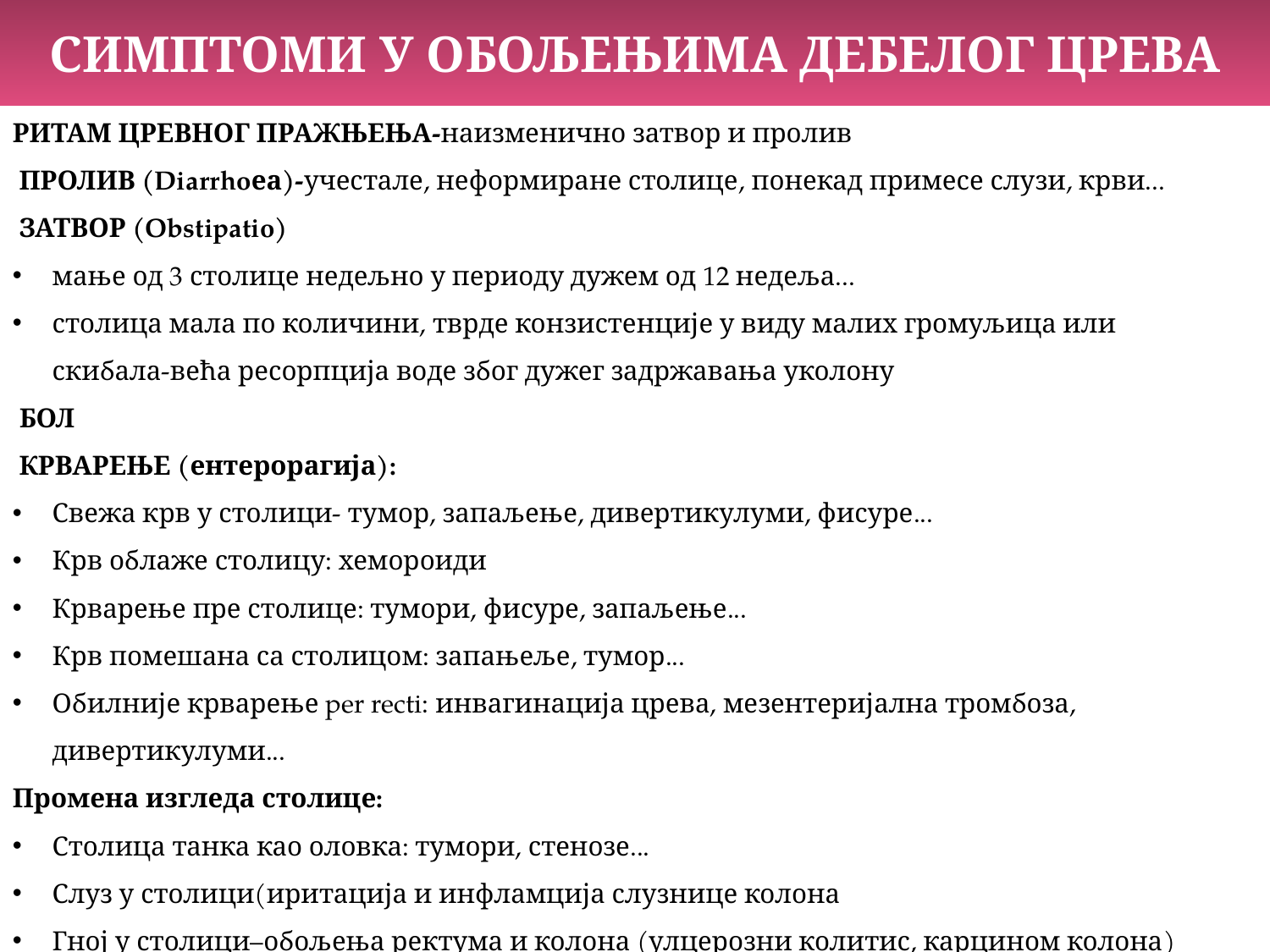

СИМПТОМИ У ОБОЉЕЊИМА ДЕБЕЛОГ ЦРЕВА
РИТАМ ЦРЕВНОГ ПРАЖЊЕЊА-наизменично затвор и пролив
 ПРОЛИВ (Diarrhoеа)-учестале, неформиране столице, понекад примесе слузи, крви...
 ЗАТВОР (Obstipatio)
мање од 3 столице недељно у периоду дужем од 12 недеља...
столица мала по количини, тврде конзистенције у виду малих громуљица или скибала-већа ресорпција воде због дужег задржавања уколону
 БОЛ
 КРВАРЕЊЕ (ентерорагија):
Свежа крв у столици- тумор, запаљење, дивертикулуми, фисуре...
Крв облаже столицу: хемороиди
Крварење пре столице: тумори, фисуре, запаљење...
Крв помешана са столицом: запањеље, тумор...
Обилније крварење per recti: инвагинација црева, мезентеријална тромбоза, дивертикулуми...
Промена изгледа столице:
Столица танка као оловка: тумори, стенозе...
Слуз у столици(иритација и инфламција слузнице колона
Гној у столици–обољења ректума и колона (улцерозни колитис, карцином колона)